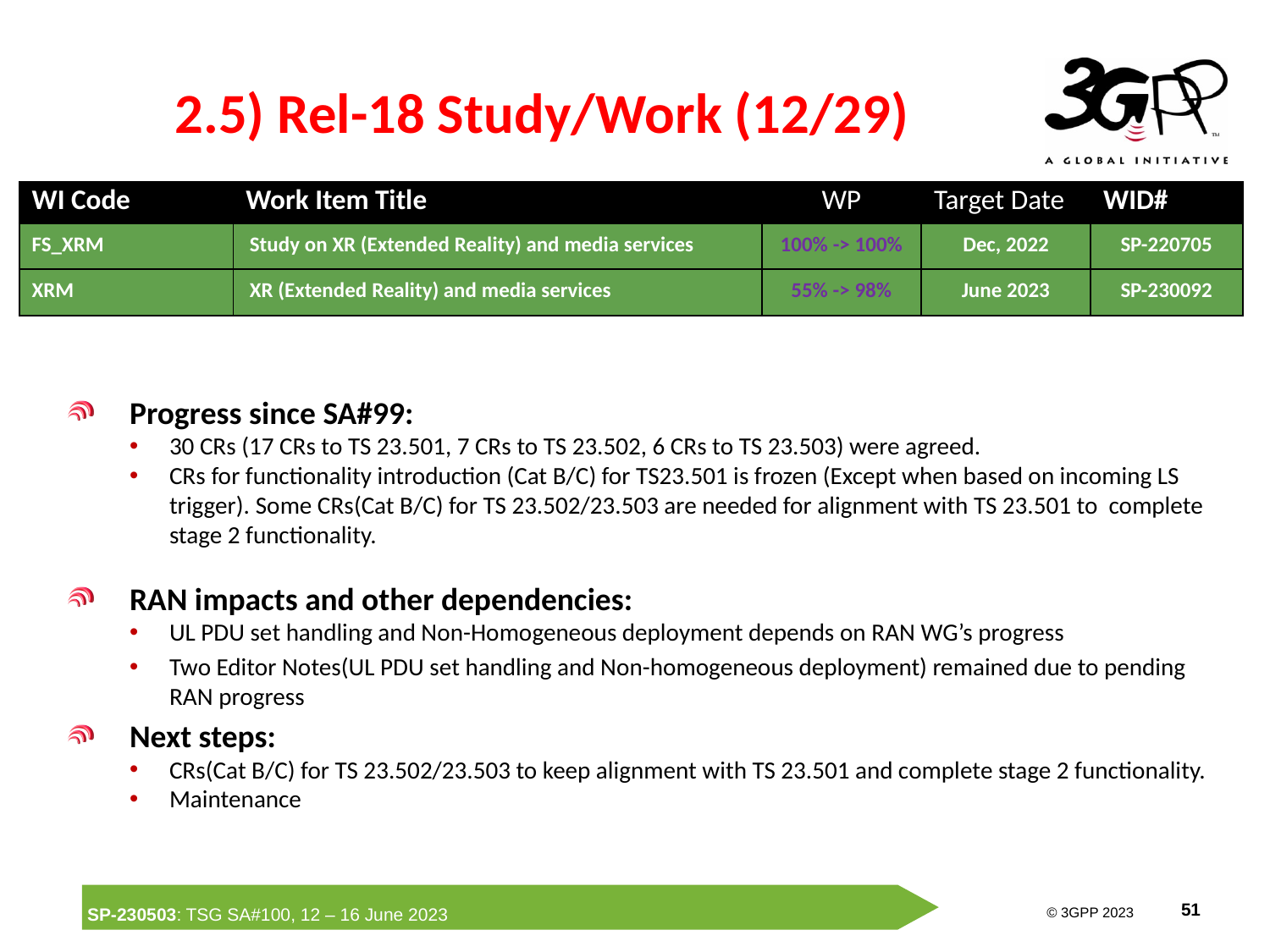

# 2.5) Rel-18 Study/Work (12/29)
| WI Code | Work Item Title | WP | Target Date | WID# |
| --- | --- | --- | --- | --- |
| FS\_XRM | Study on XR (Extended Reality) and media services | 100% -> 100% | Dec, 2022 | SP-220705 |
| XRM | XR (Extended Reality) and media services | 55% -> 98% | June 2023 | SP-230092 |
Progress since SA#99:
30 CRs (17 CRs to TS 23.501, 7 CRs to TS 23.502, 6 CRs to TS 23.503) were agreed.
CRs for functionality introduction (Cat B/C) for TS23.501 is frozen (Except when based on incoming LS trigger). Some CRs(Cat B/C) for TS 23.502/23.503 are needed for alignment with TS 23.501 to  complete stage 2 functionality.

RAN impacts and other dependencies:
UL PDU set handling and Non-Homogeneous deployment depends on RAN WG’s progress
Two Editor Notes(UL PDU set handling and Non-homogeneous deployment) remained due to pending RAN progress
Next steps:
CRs(Cat B/C) for TS 23.502/23.503 to keep alignment with TS 23.501 and complete stage 2 functionality.
Maintenance